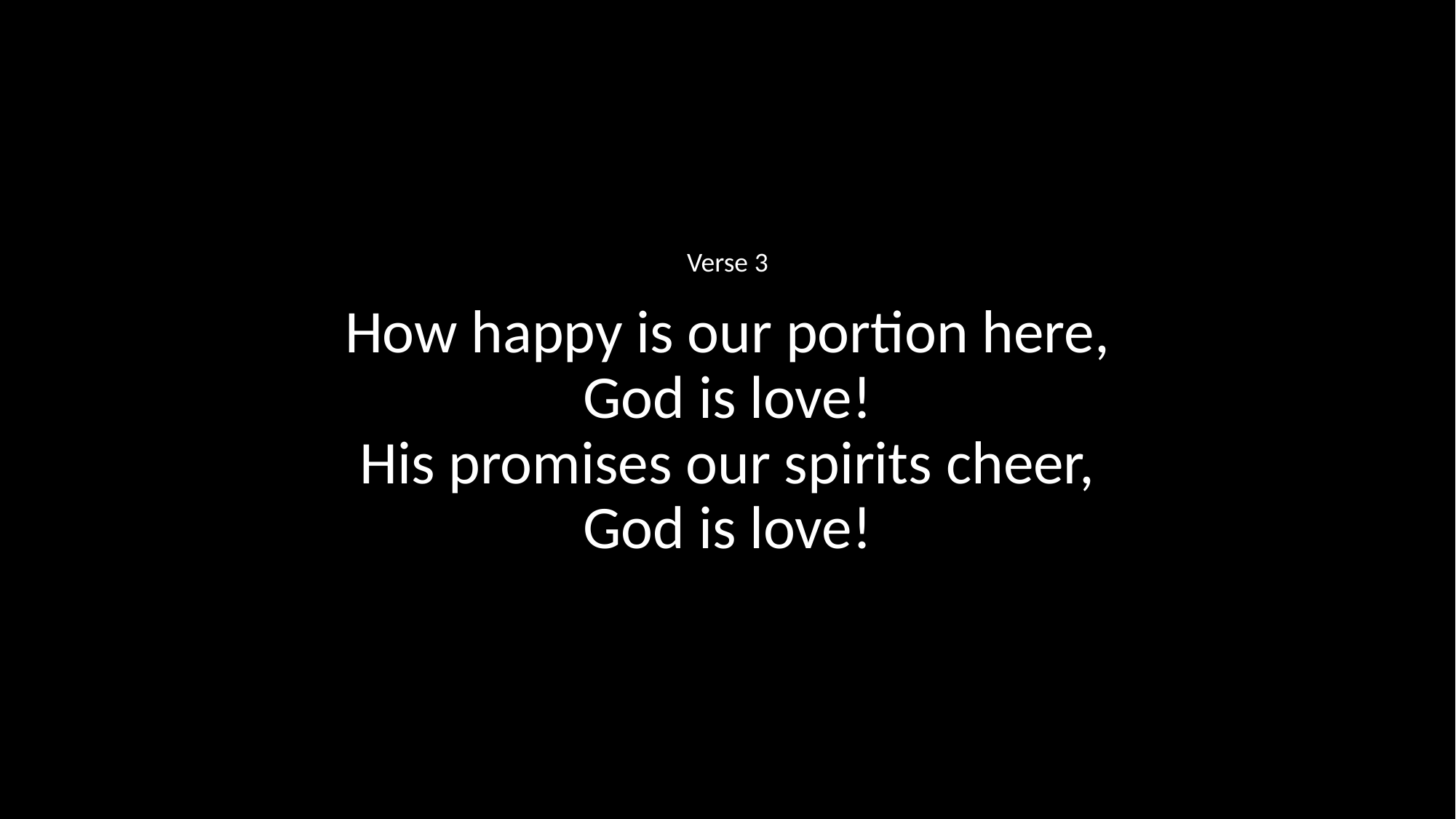

Verse 3
How happy is our portion here,
God is love!
His promises our spirits cheer,
God is love!